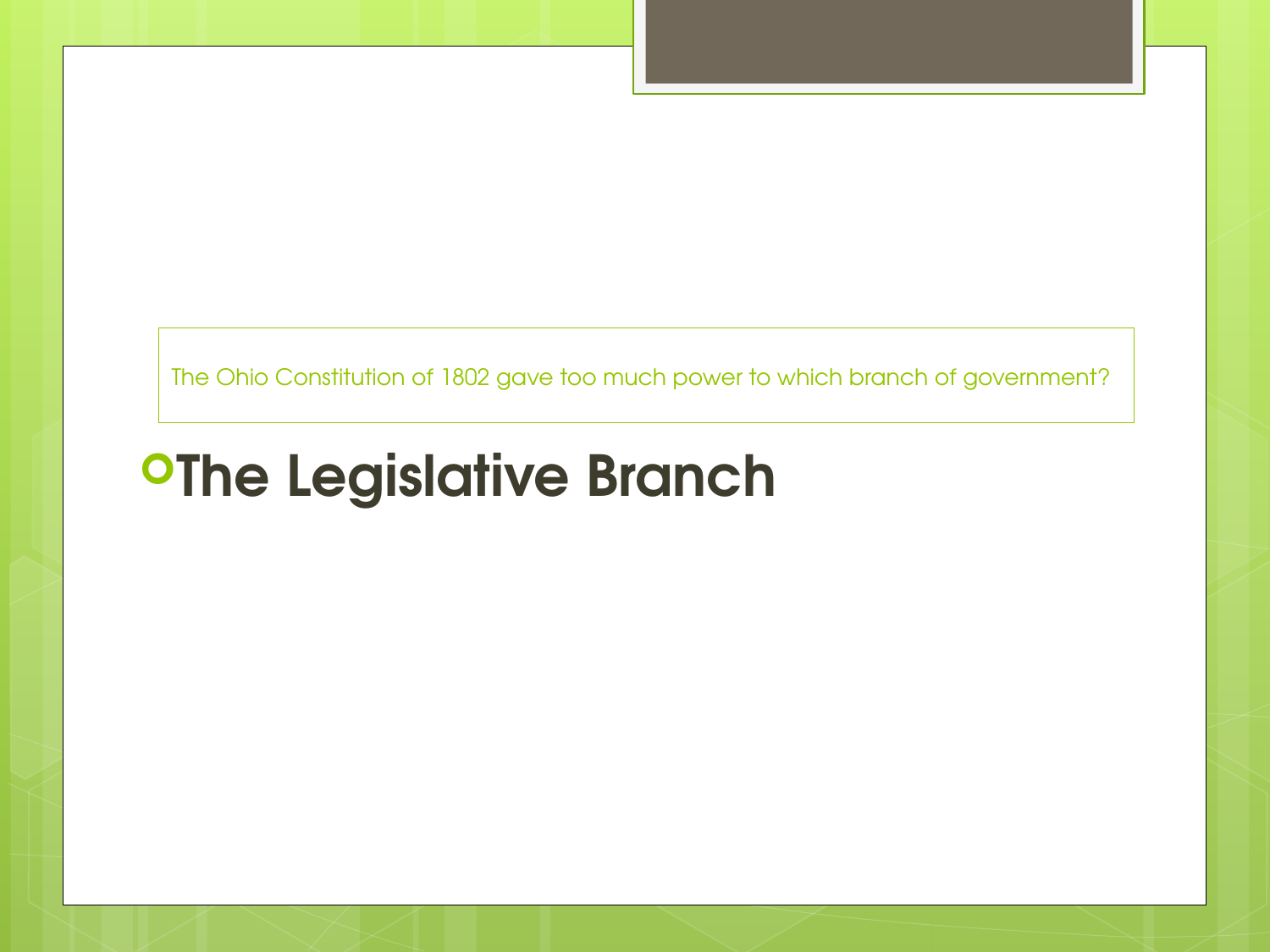

# The Ohio Constitution of 1802 gave too much power to which branch of government?
The Legislative Branch